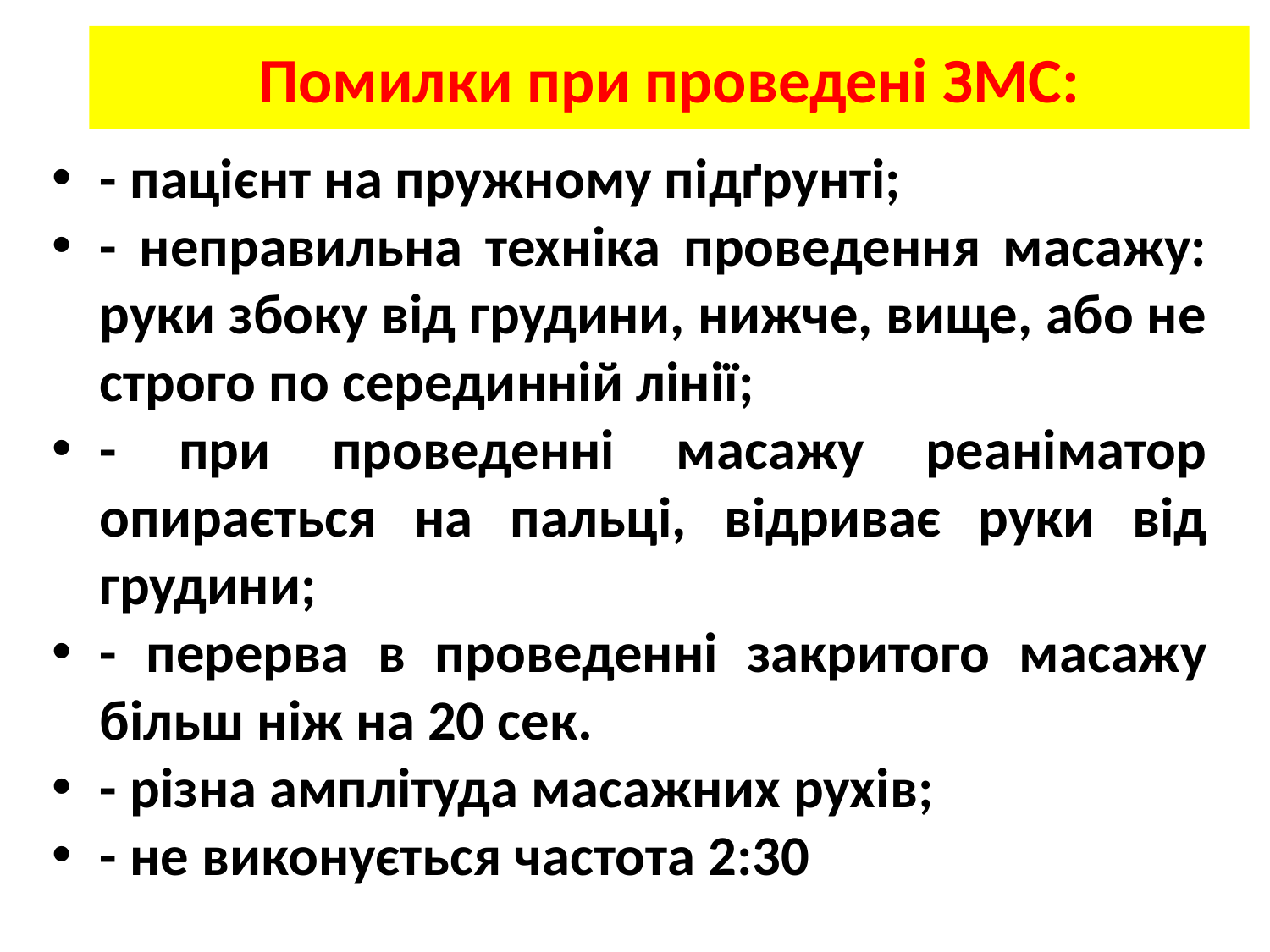

Помилки при проведені ЗМС:
- пацієнт на пружному підґрунті;
- неправильна техніка проведення масажу: руки збоку від грудини, нижче, вище, або не строго по серединній лінії;
- при проведенні масажу реаніматор опирається на пальці, відриває руки від грудини;
- перерва в проведенні закритого масажу більш ніж на 20 сек.
- різна амплітуда масажних рухів;
- не виконується частота 2:30